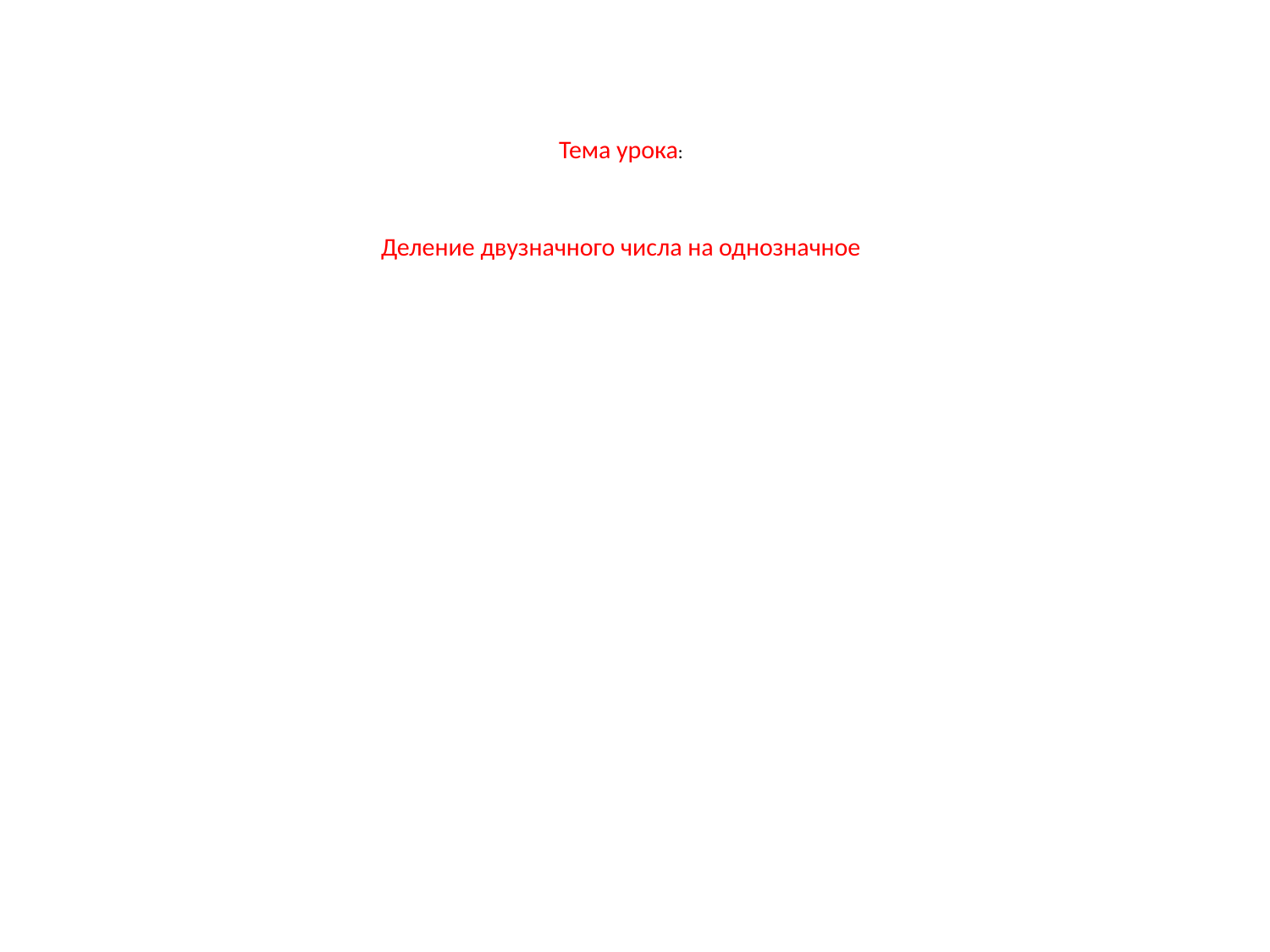

# Тема урока: Деление двузначного числа на однозначное